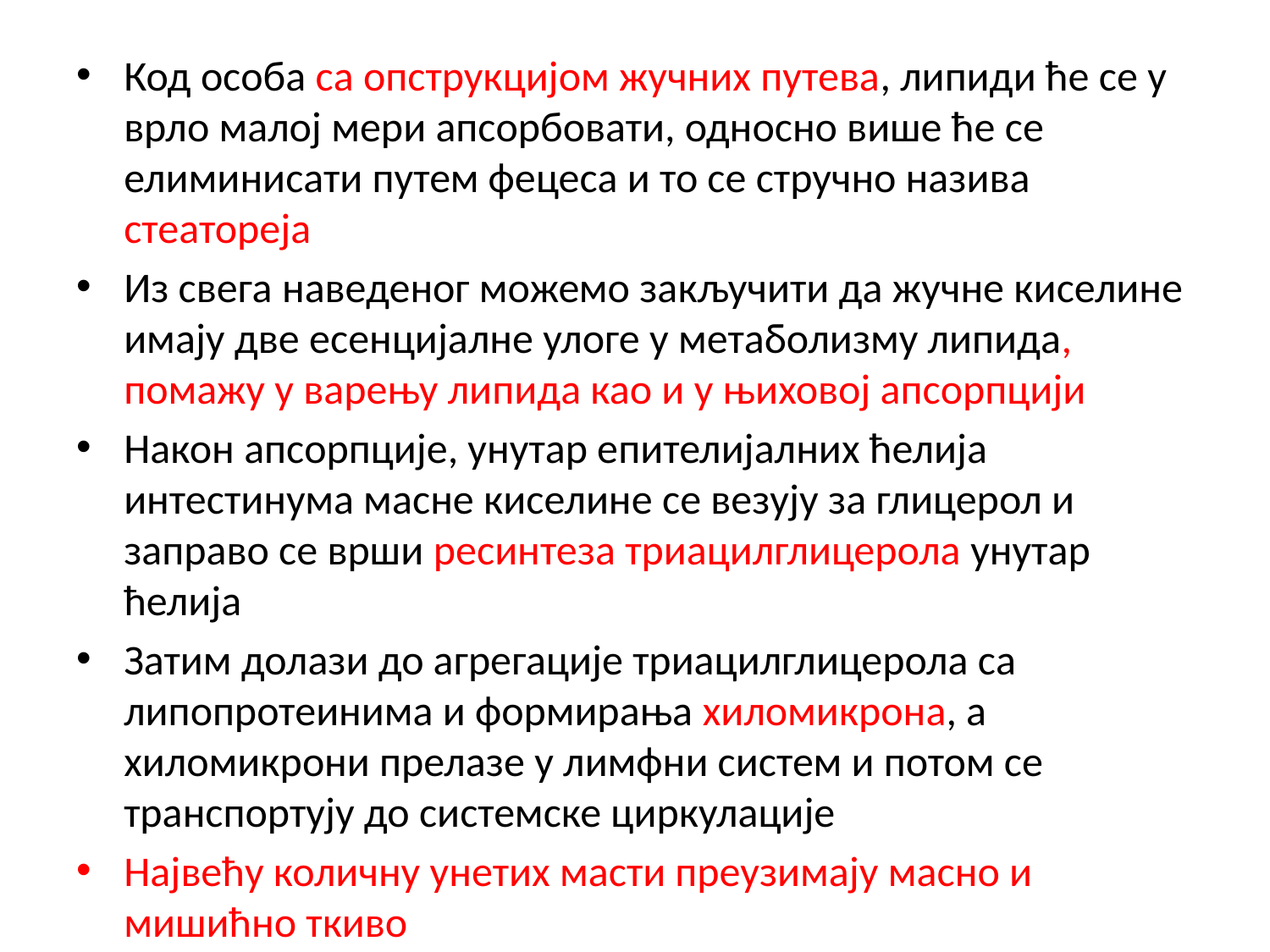

Код особа са опструкцијом жучних путева, липиди ће се у врло малој мери апсорбовати, односно више ће се елиминисати путем фецеса и то се стручно назива стеатореја
Из свега наведеног можемо закључити да жучне киселине имају две есенцијалне улоге у метаболизму липида, помажу у варењу липида као и у њиховој апсорпцији
Након апсорпције, унутар епителијалних ћелија интестинума масне киселине се везују за глицерол и заправо се врши ресинтеза триацилглицерола унутар ћелија
Затим долази до агрегације триацилглицерола са липопротеинима и формирања хиломикрона, а хиломикрони прелазе у лимфни систем и потом се транспортују до системске циркулације
Највећу количну унетих масти преузимају масно и мишићно ткиво